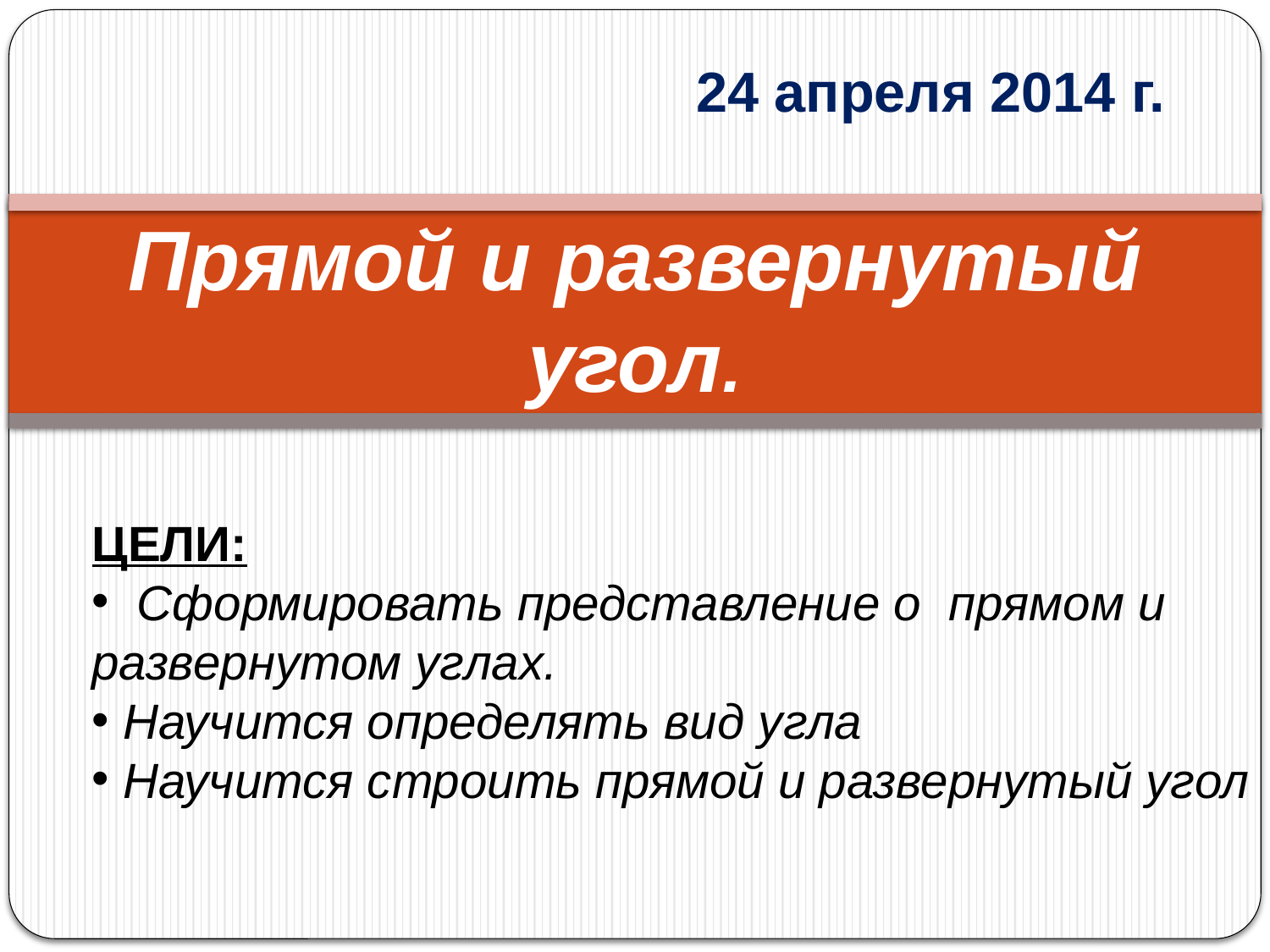

24 апреля 2014 г.
# Прямой и развернутый угол.
ЦЕЛИ:
  Сформировать представление о  прямом и развернутом углах.
 Научится определять вид угла
 Научится строить прямой и развернутый угол